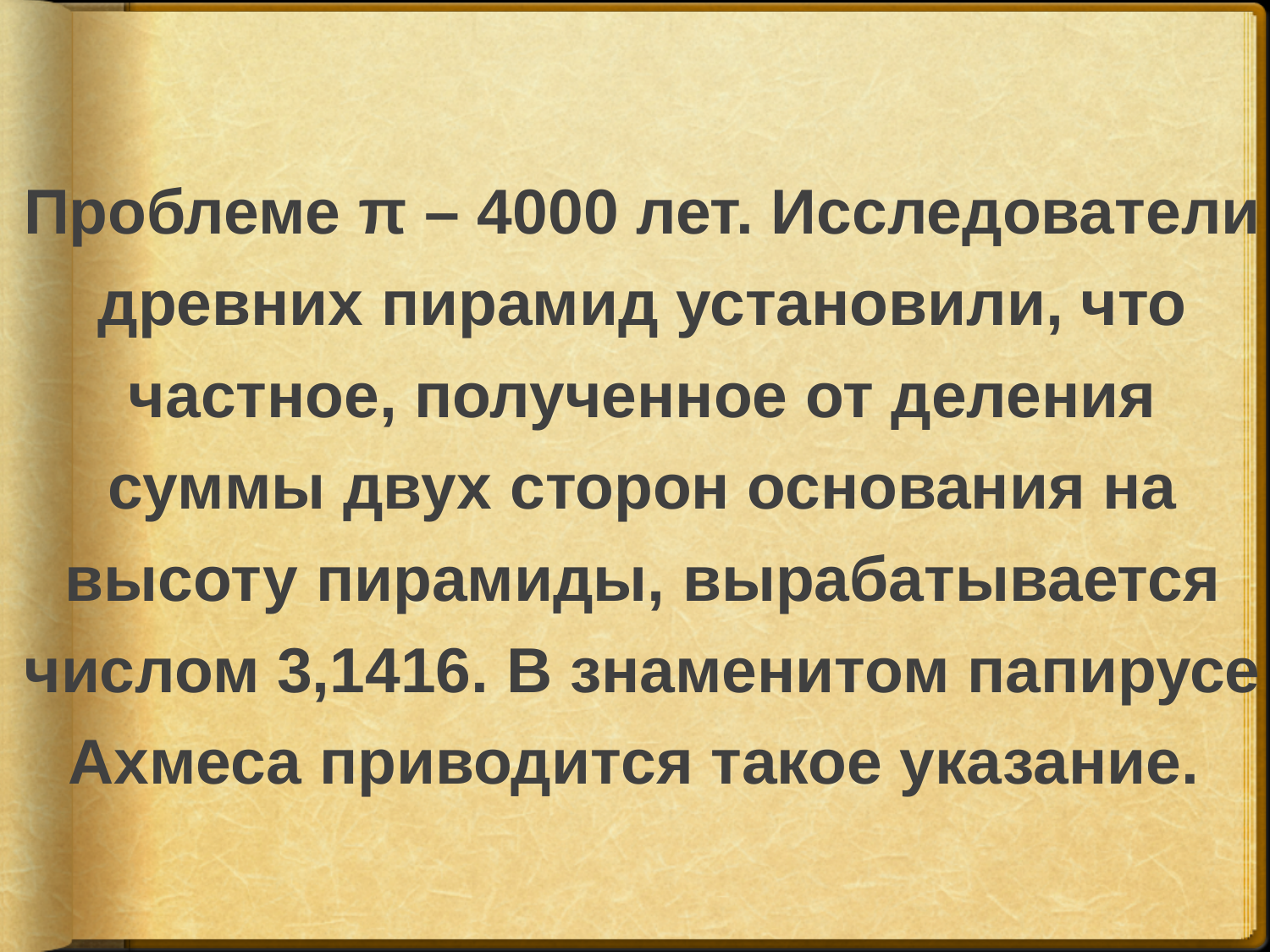

# Проблеме π – 4000 лет. Исследователи древних пирамид установили, что частное, полученное от деления суммы двух сторон основания на высоту пирамиды, вырабатывается числом 3,1416. В знаменитом папирусе Ахмеса приводится такое указание.